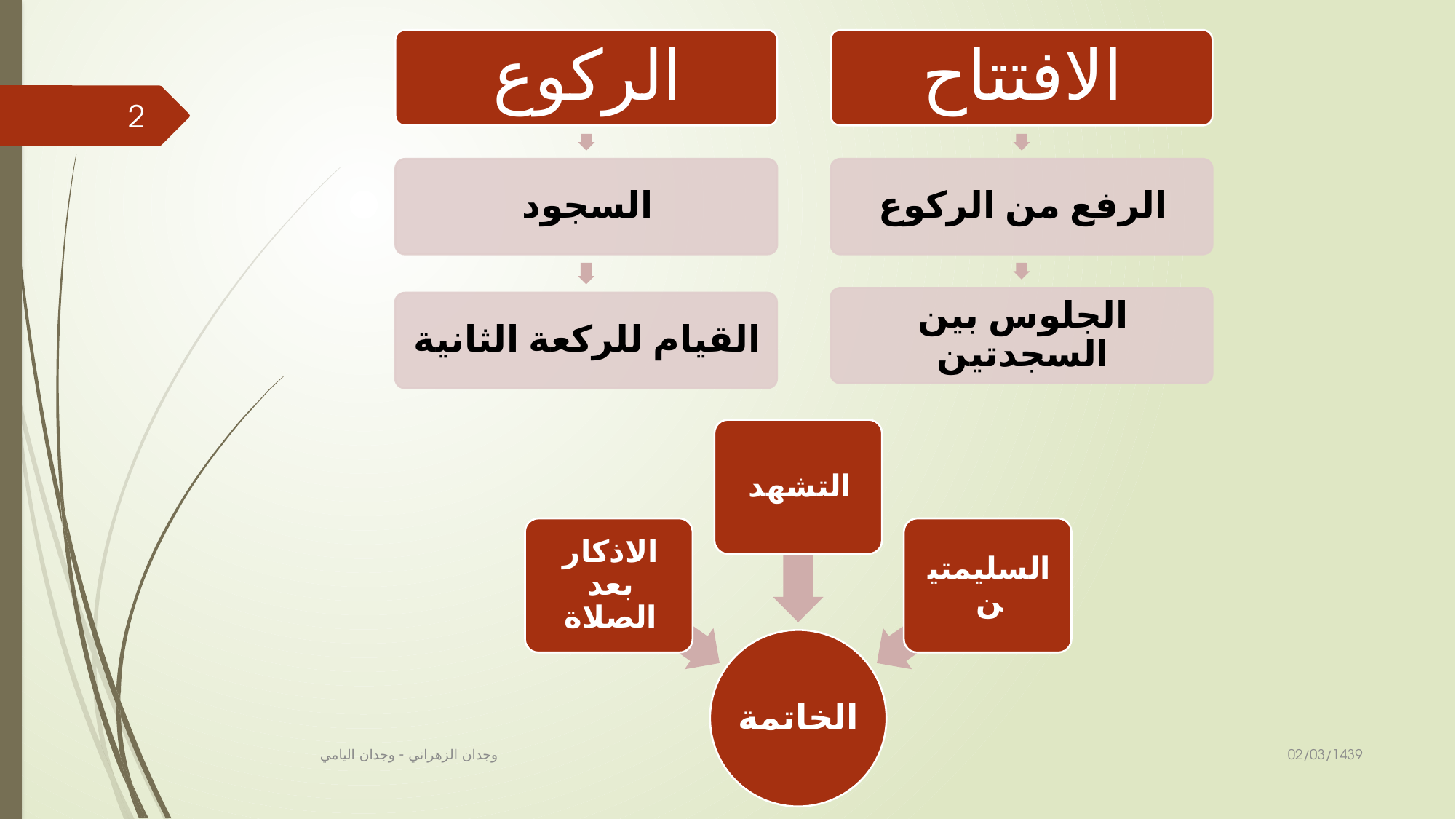

الركوع
السجود
القيام للركعة الثانية
الافتتاح
الرفع من الركوع
الجلوس بين السجدتين
2
الخاتمة
الاذكار بعد الصلاة
التشهد
السليمتين
02/03/1439
وجدان الزهراني - وجدان اليامي